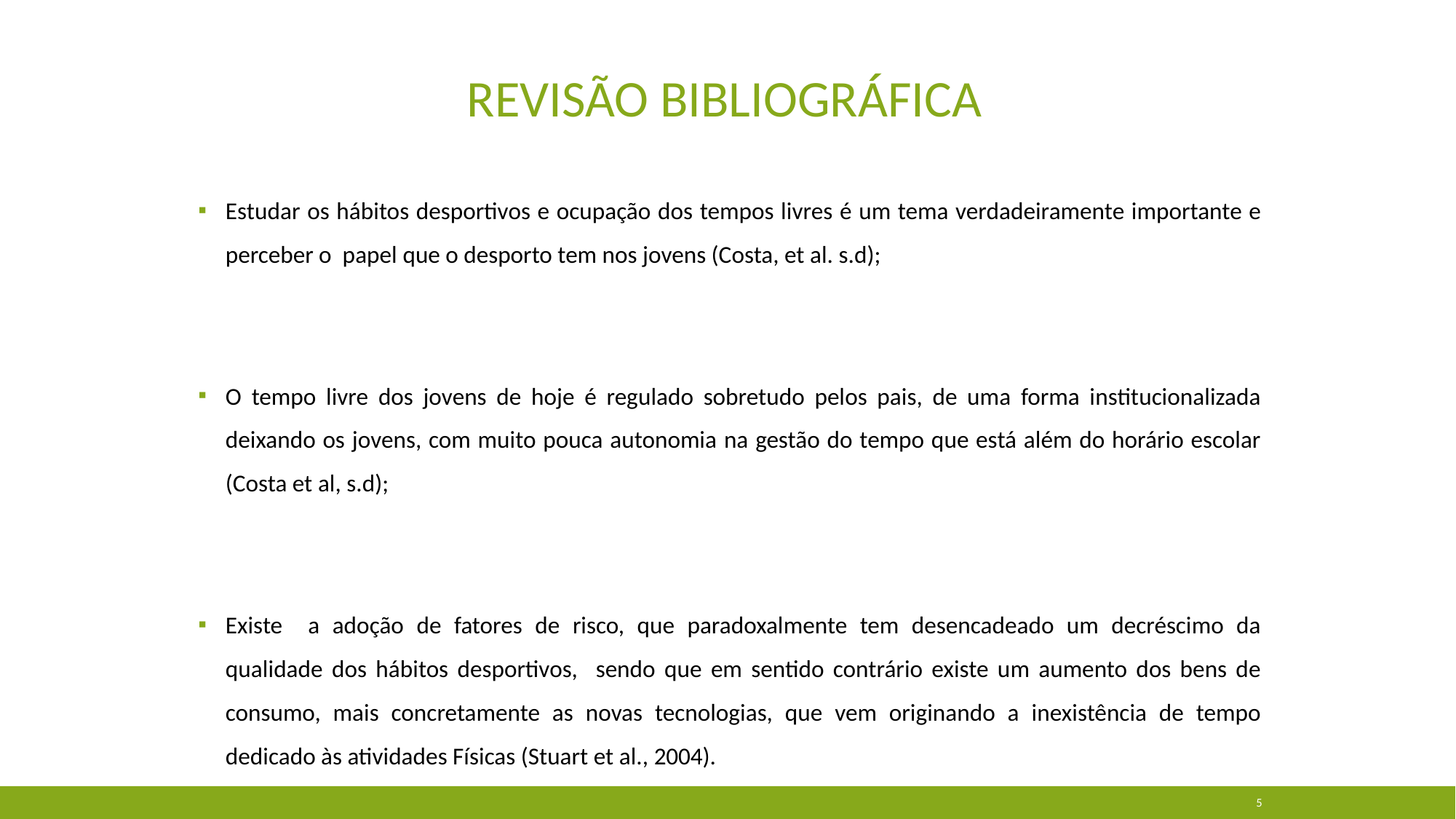

# Revisão Bibliográfica
Estudar os hábitos desportivos e ocupação dos tempos livres é um tema verdadeiramente importante e perceber o  papel que o desporto tem nos jovens (Costa, et al. s.d);

O tempo livre dos jovens de hoje é regulado sobretudo pelos pais, de uma forma institucionalizada deixando os jovens, com muito pouca autonomia na gestão do tempo que está além do horário escolar (Costa et al, s.d);

Existe  a adoção de fatores de risco, que paradoxalmente tem desencadeado um decréscimo da qualidade dos hábitos desportivos,  sendo que em sentido contrário existe um aumento dos bens de consumo, mais concretamente as novas tecnologias, que vem originando a inexistência de tempo dedicado às atividades Físicas (Stuart et al., 2004).
5